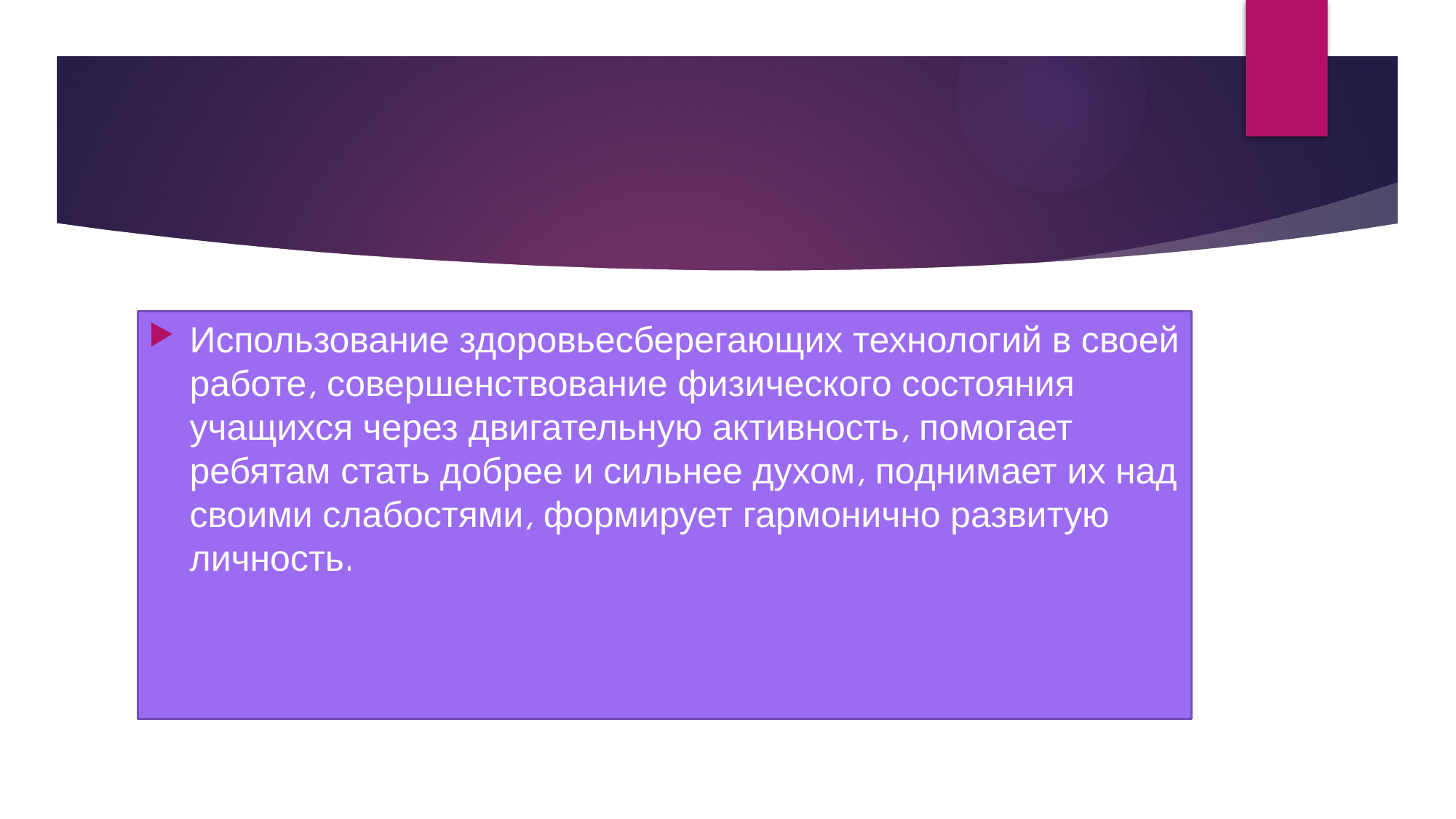

#
Использование здоровьесберегающих технологий в своей работе, совершенствование физического состояния учащихся через двигательную активность, помогает ребятам стать добрее и сильнее духом, поднимает их над своими слабостями, формирует гармонично развитую личность.